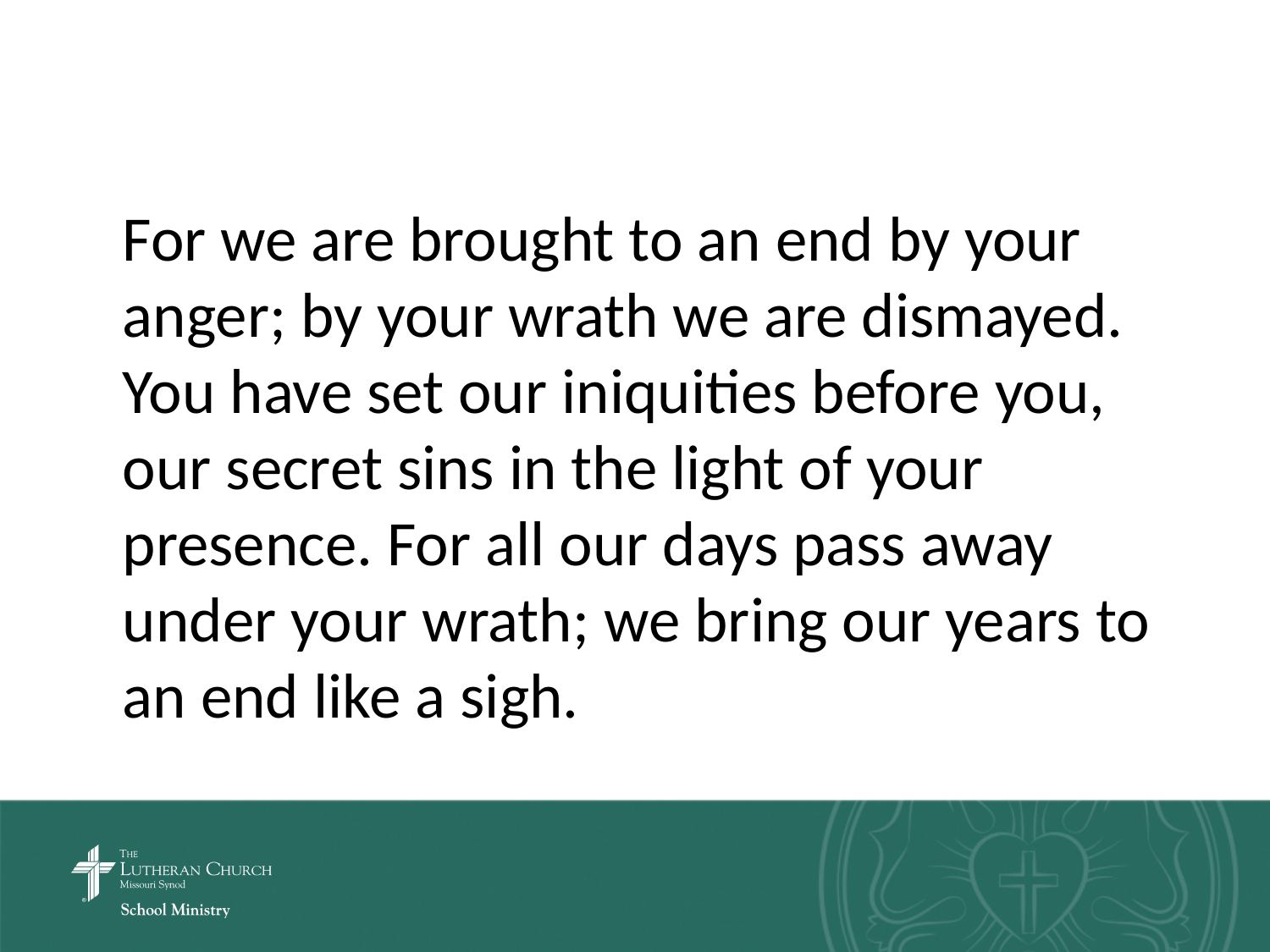

For we are brought to an end by your anger; by your wrath we are dismayed. You have set our iniquities before you, our secret sins in the light of your presence. For all our days pass away under your wrath; we bring our years to an end like a sigh.